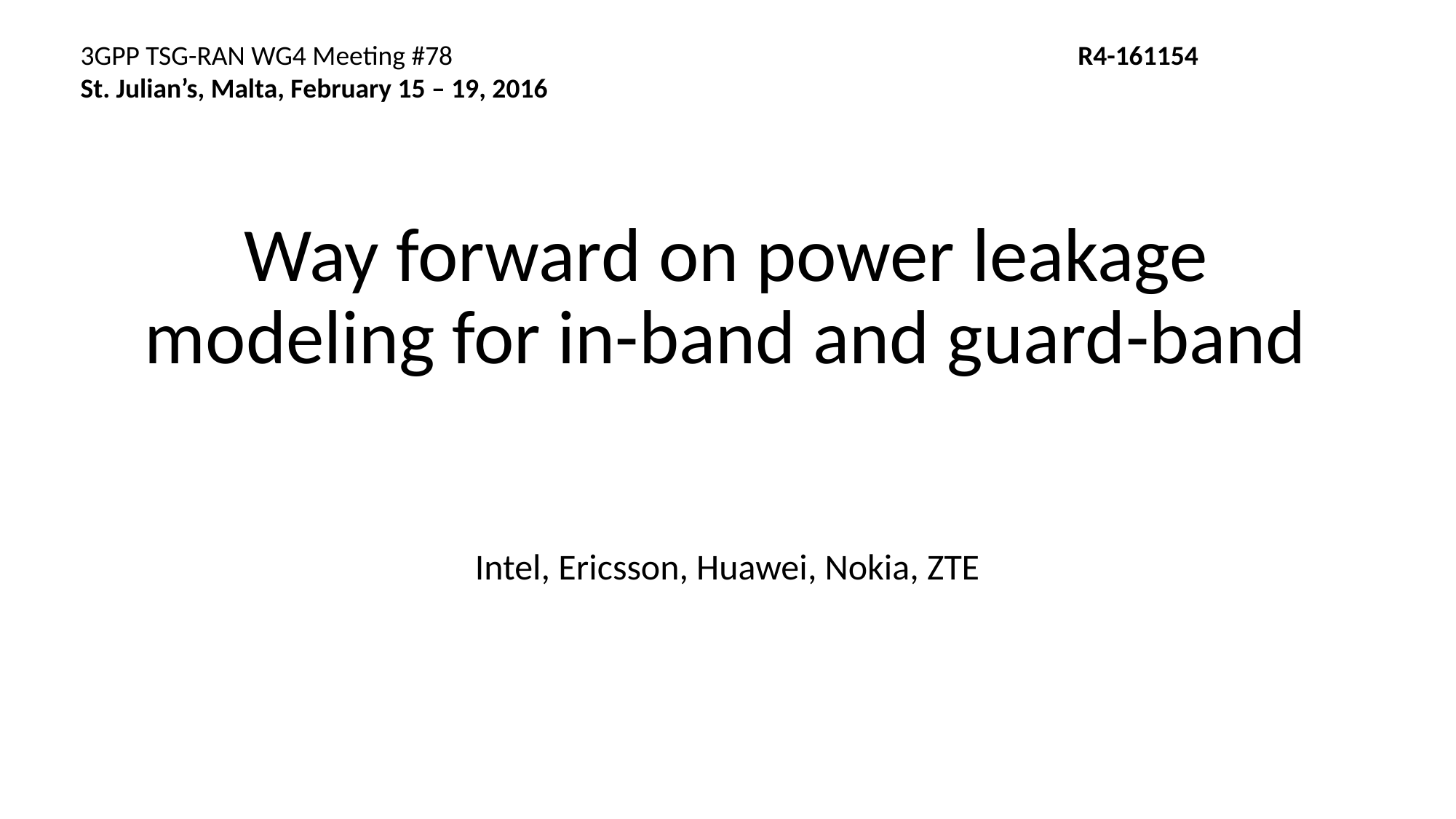

3GPP TSG-RAN WG4 Meeting #78                                                                                                     R4-161154
St. Julian’s, Malta, February 15 – 19, 2016
# Way forward on power leakage modeling for in-band and guard-band
Intel, Ericsson, Huawei, Nokia, ZTE